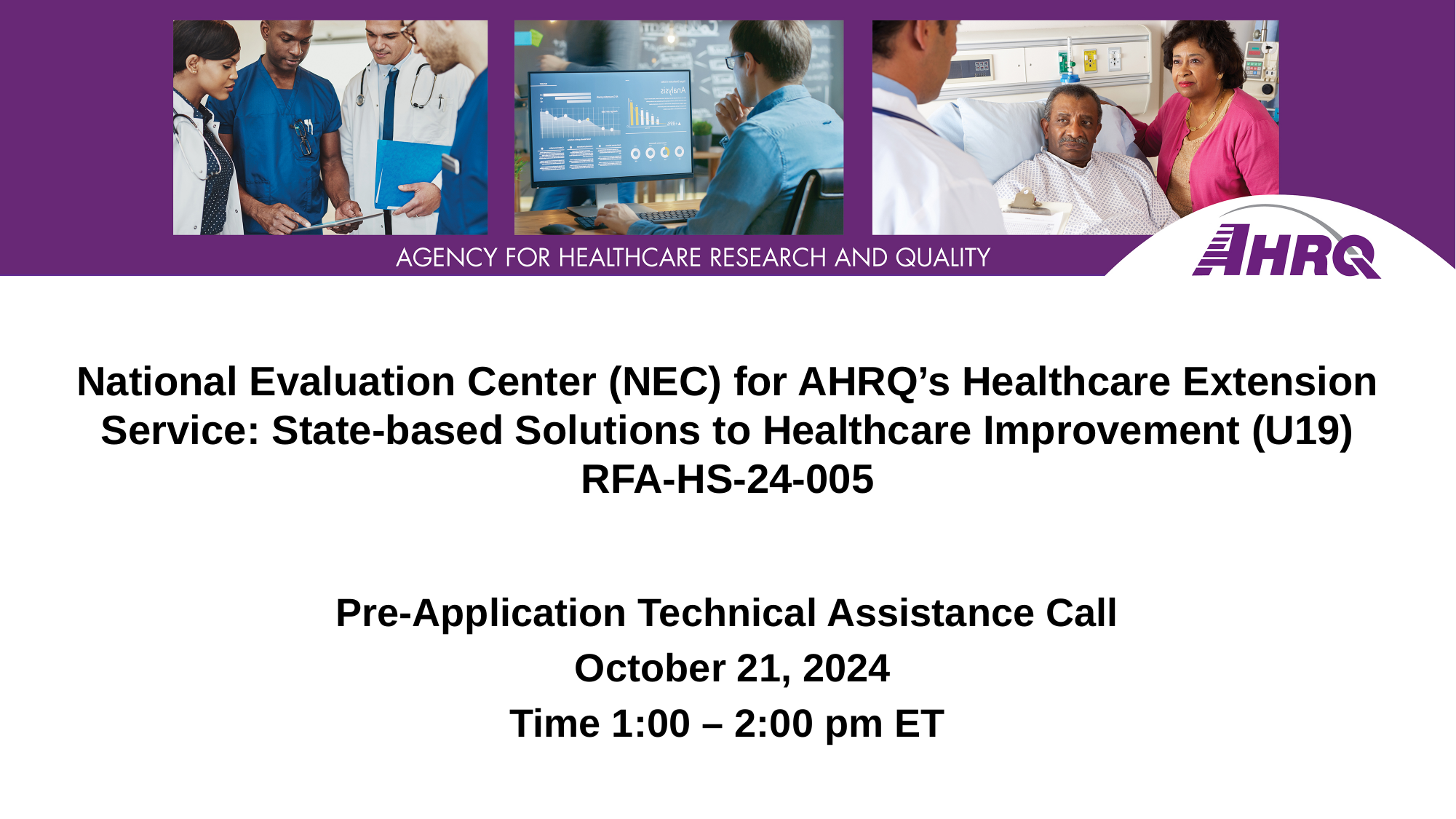

# National Evaluation Center (NEC) for AHRQ’s Healthcare Extension Service: State-based Solutions to Healthcare Improvement (U19) RFA-HS-24-005
Pre-Application Technical Assistance Call
 October 21, 2024
Time 1:00 – 2:00 pm ET